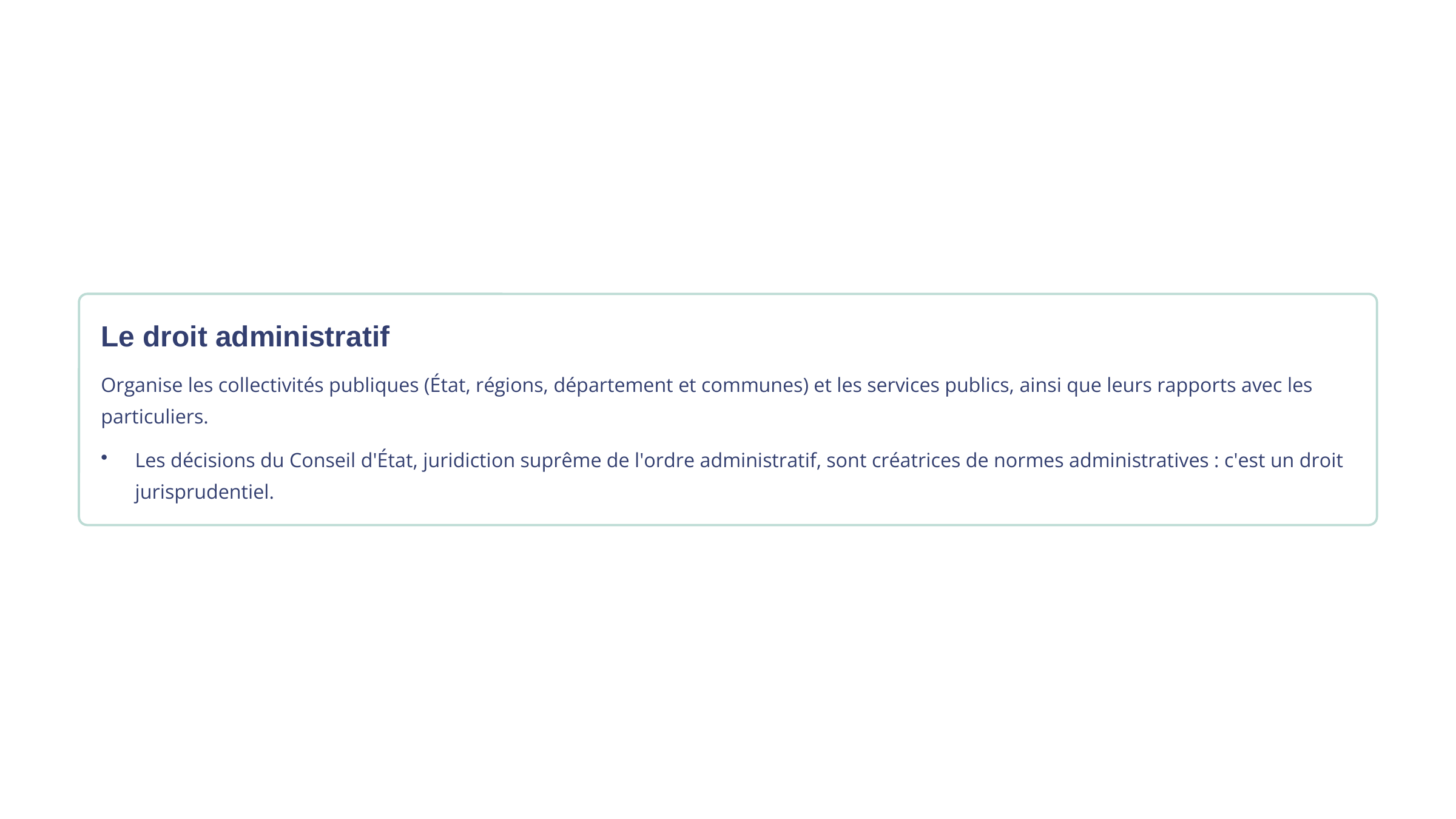

Le droit administratif
Organise les collectivités publiques (État, régions, département et communes) et les services publics, ainsi que leurs rapports avec les particuliers.
Les décisions du Conseil d'État, juridiction suprême de l'ordre administratif, sont créatrices de normes administratives : c'est un droit jurisprudentiel.